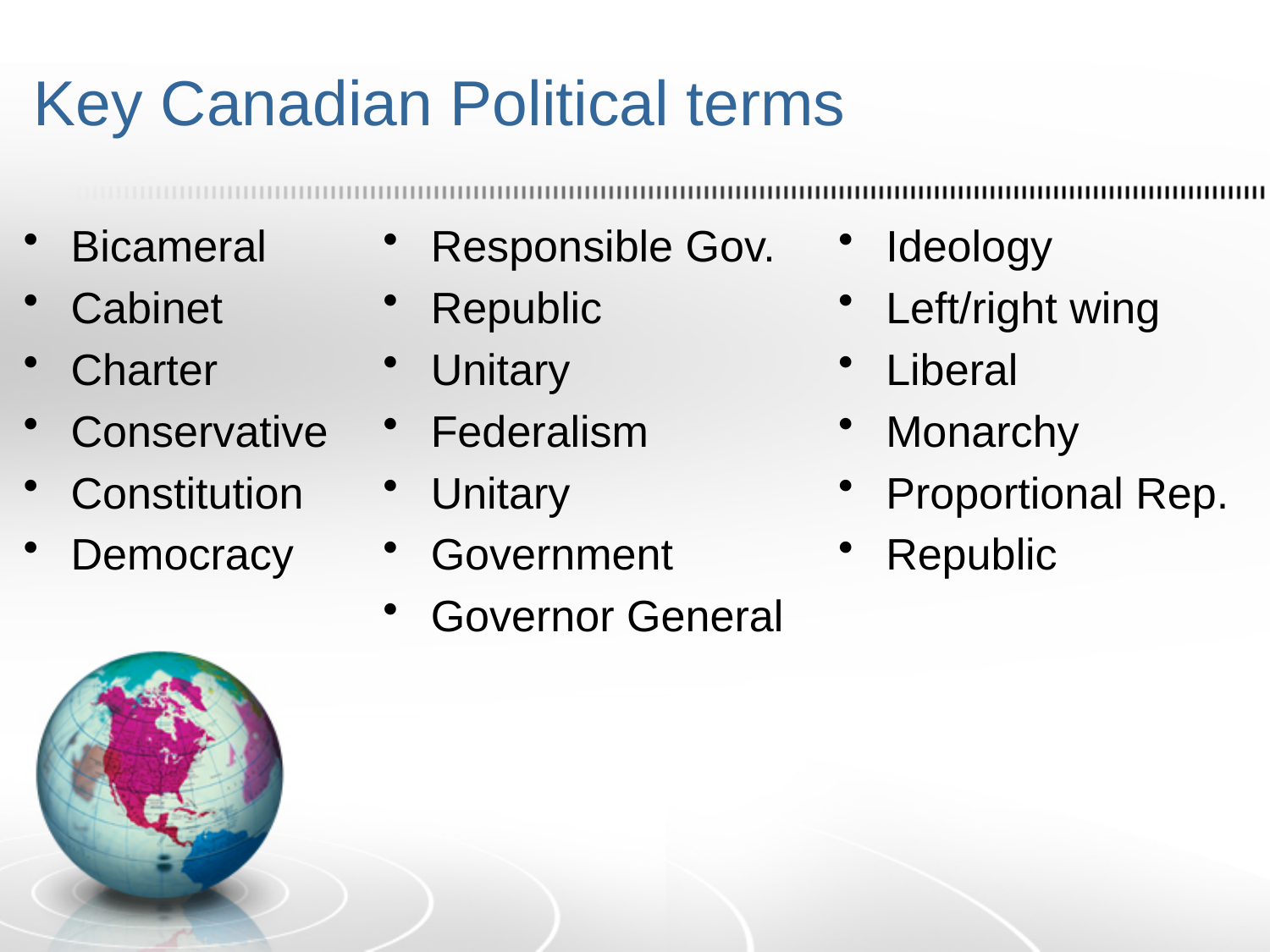

# Key Canadian Political terms
Bicameral
Cabinet
Charter
Conservative
Constitution
Democracy
Responsible Gov.
Republic
Unitary
Federalism
Unitary
Government
Governor General

Ideology
Left/right wing
Liberal
Monarchy
Proportional Rep.
Republic